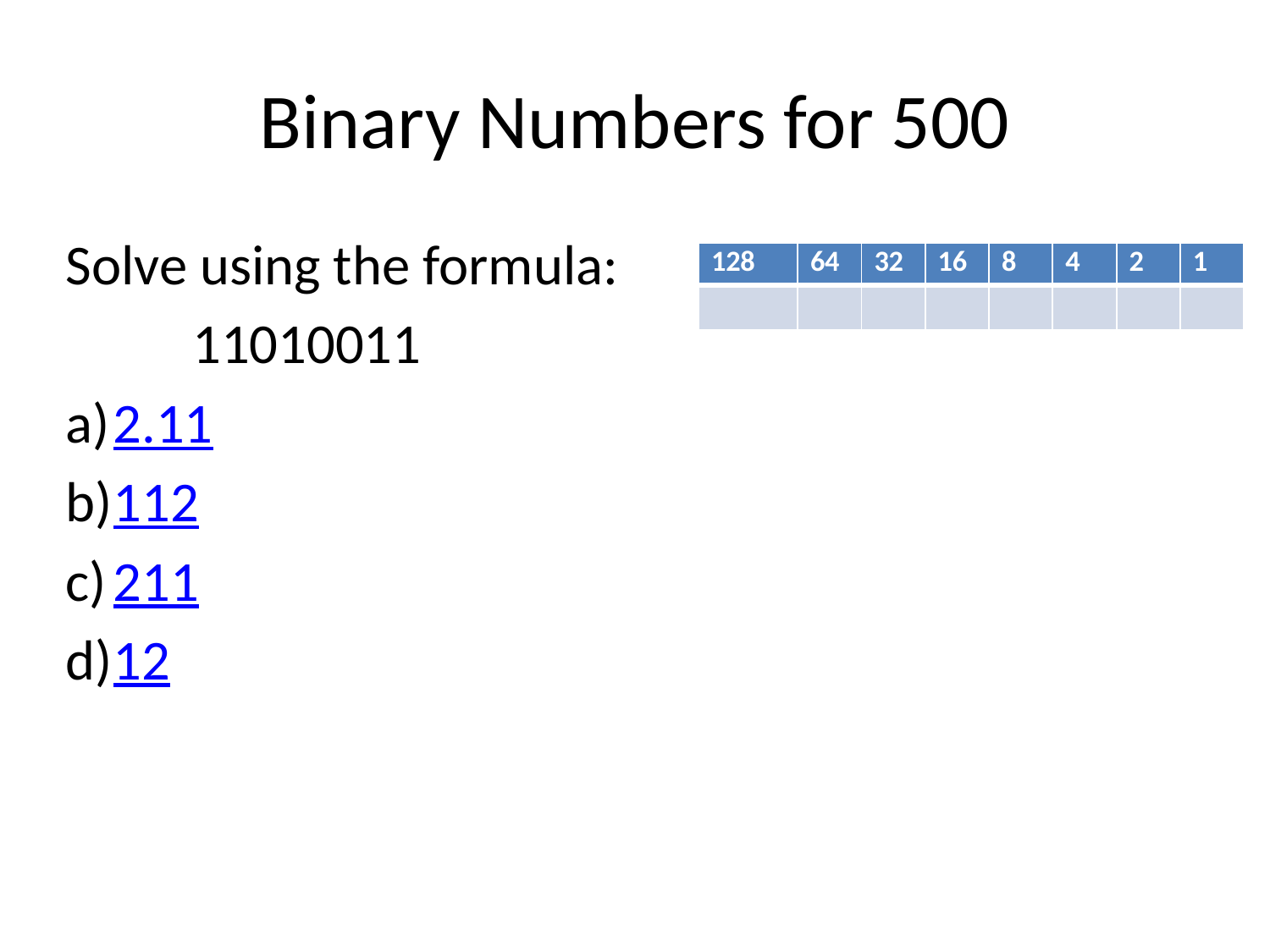

# Binary Numbers for 500
Solve using the formula:
          11010011
2.11
112
211
12
| 128 | 64 | 32 | 16 | 8 | 4 | 2 | 1 |
| --- | --- | --- | --- | --- | --- | --- | --- |
|  |  |  |  |  |  |  |  |